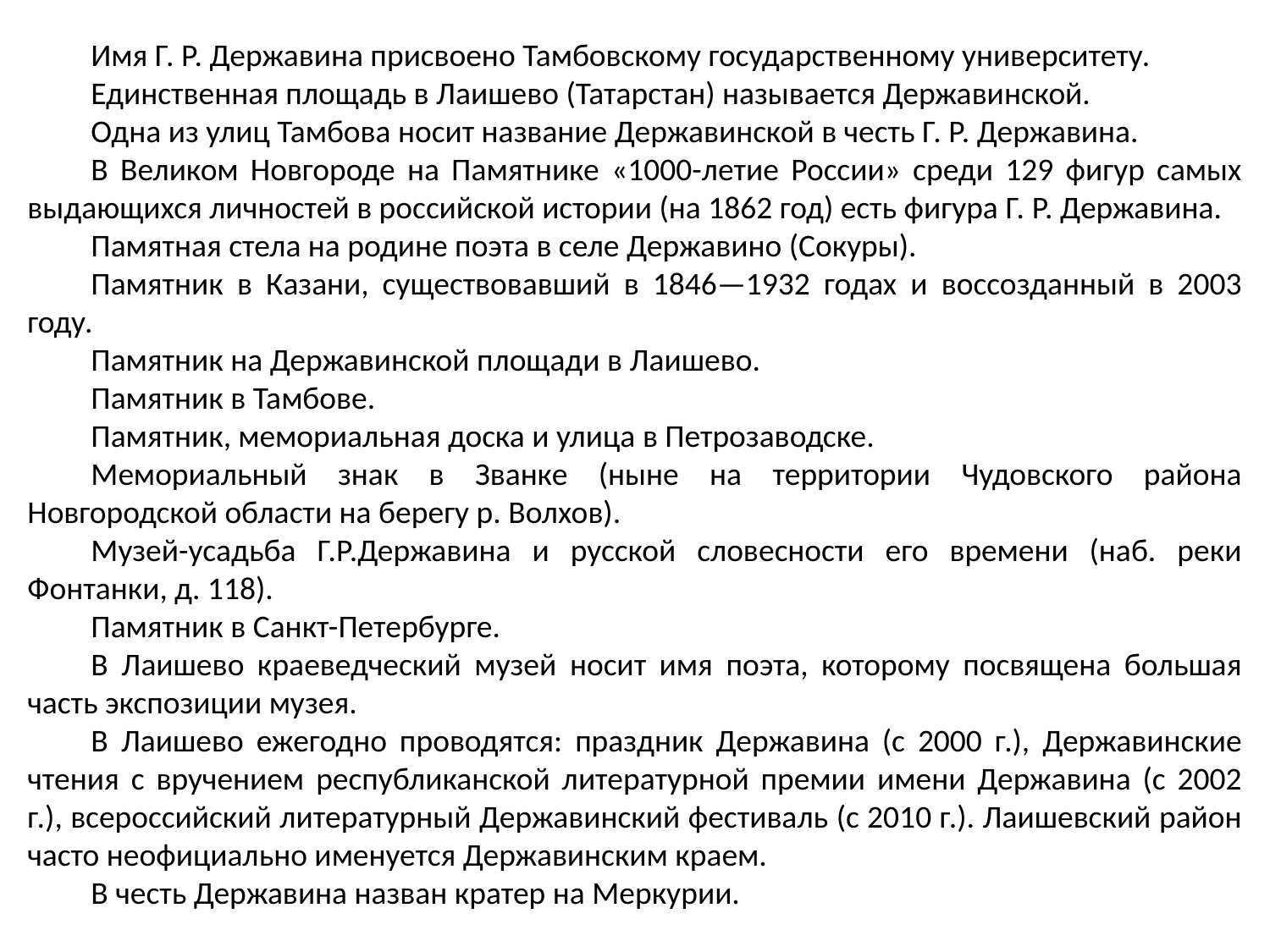

Имя Г. Р. Державина присвоено Тамбовскому государственному университету.
Единственная площадь в Лаишево (Татарстан) называется Державинской.
Одна из улиц Тамбова носит название Державинской в честь Г. Р. Державина.
В Великом Новгороде на Памятнике «1000-летие России» среди 129 фигур самых выдающихся личностей в российской истории (на 1862 год) есть фигура Г. Р. Державина.
Памятная стела на родине поэта в селе Державино (Сокуры).
Памятник в Казани, существовавший в 1846—1932 годах и воссозданный в 2003 году.
Памятник на Державинской площади в Лаишево.
Памятник в Тамбове.
Памятник, мемориальная доска и улица в Петрозаводске.
Мемориальный знак в Званке (ныне на территории Чудовского района Новгородской области на берегу р. Волхов).
Музей-усадьба Г.Р.Державина и русской словесности его времени (наб. реки Фонтанки, д. 118).
Памятник в Санкт-Петербурге.
В Лаишево краеведческий музей носит имя поэта, которому посвящена большая часть экспозиции музея.
В Лаишево ежегодно проводятся: праздник Державина (с 2000 г.), Державинские чтения с вручением республиканской литературной премии имени Державина (с 2002 г.), всероссийский литературный Державинский фестиваль (с 2010 г.). Лаишевский район часто неофициально именуется Державинским краем.
В честь Державина назван кратер на Меркурии.